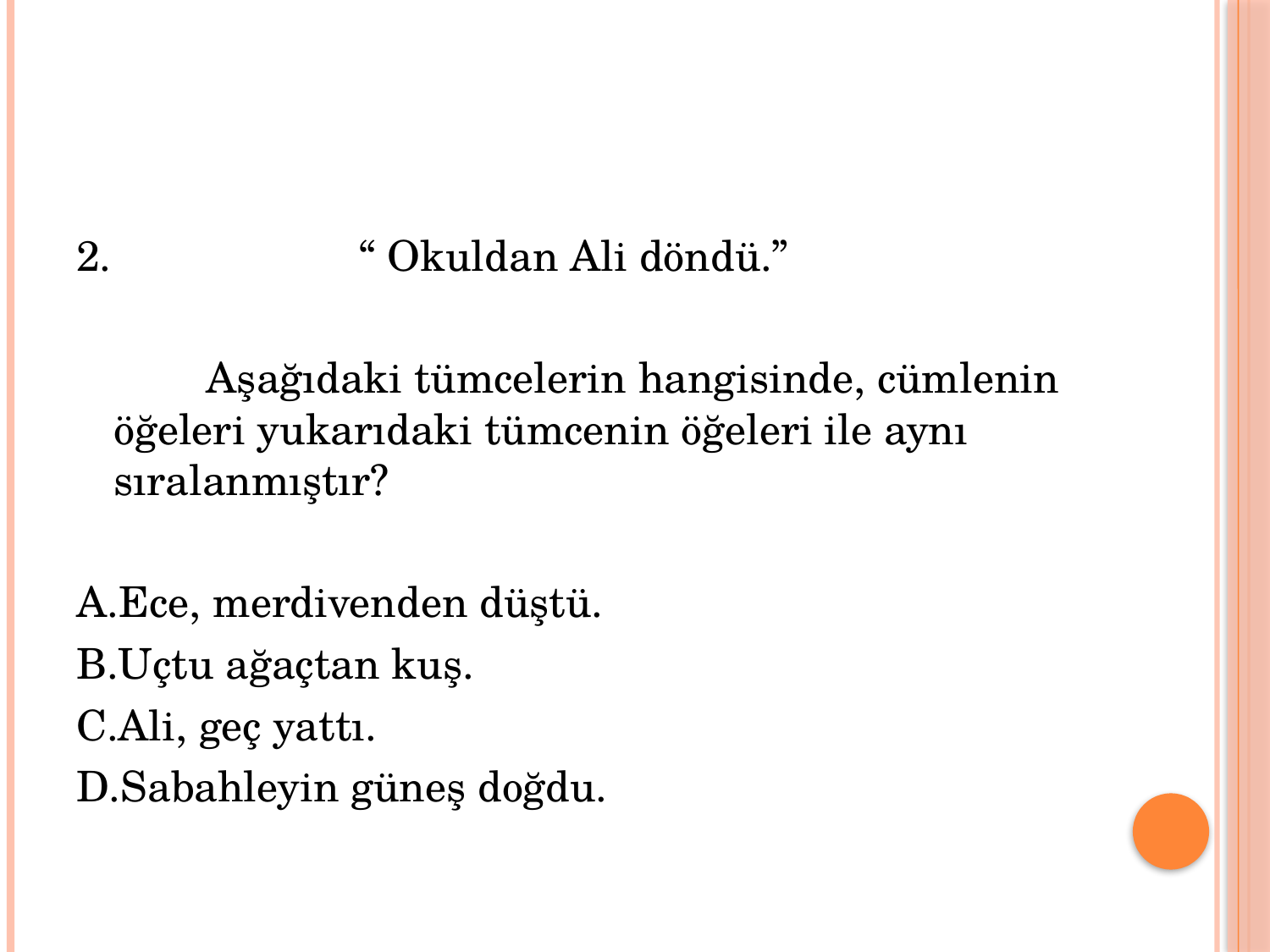

#
2.                     “ Okuldan Ali döndü.”

           Aşağıdaki tümcelerin hangisinde, cümlenin öğeleri yukarıdaki tümcenin öğeleri ile aynı sıralanmıştır?

A.Ece, merdivenden düştü.
B.Uçtu ağaçtan kuş.
C.Ali, geç yattı.
D.Sabahleyin güneş doğdu.